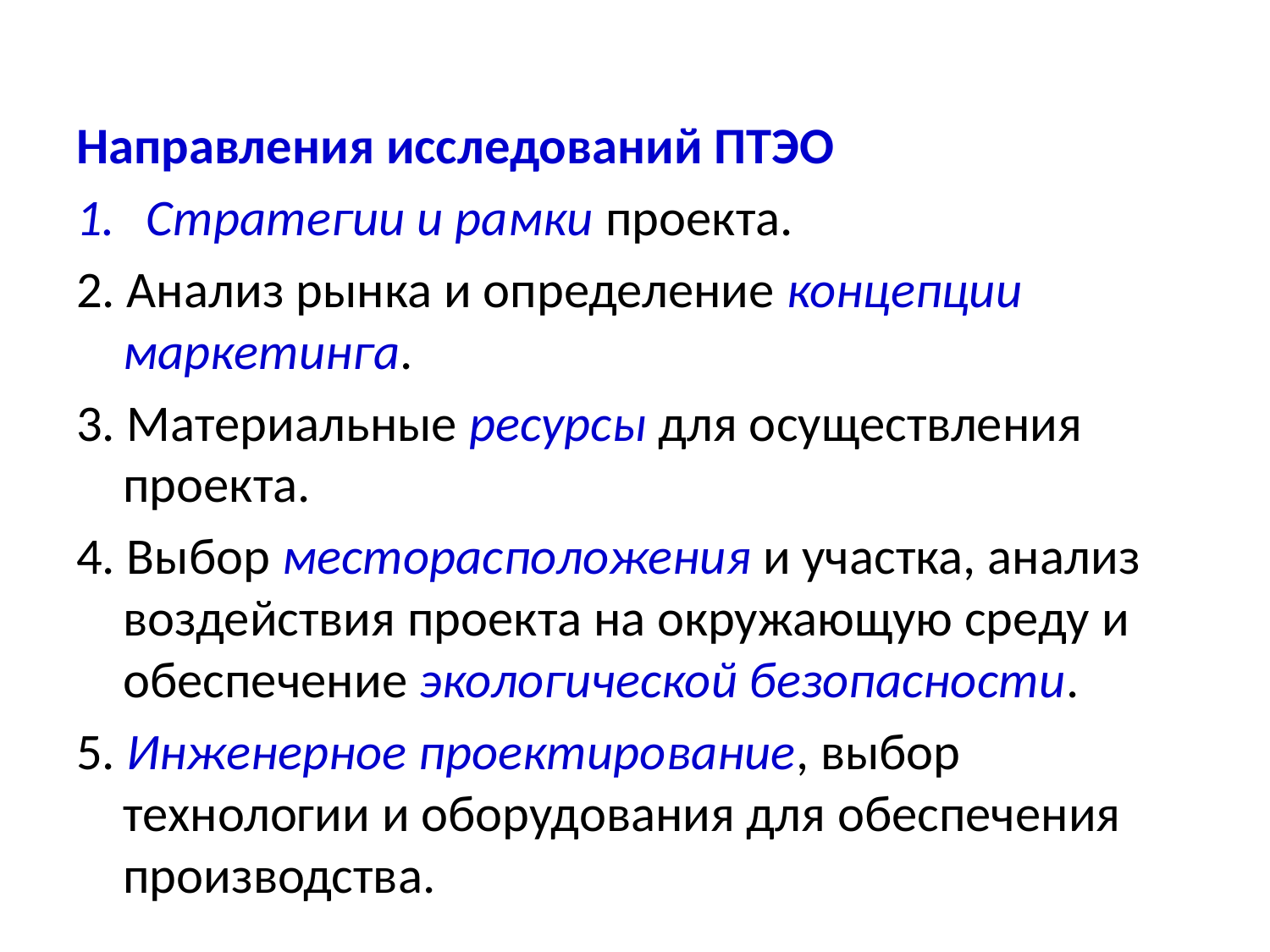

Направления исследований ПТЭО
Стратегии и рамки проекта.
2. Анализ рынка и определение концепции маркетинга.
3. Материальные ресурсы для осуществления проекта.
4. Выбор месторасположения и участка, анализ воздействия проекта на окружающую среду и обеспечение экологической безопасности.
5. Инженерное проектирование, выбор технологии и оборудования для обеспечения производства.